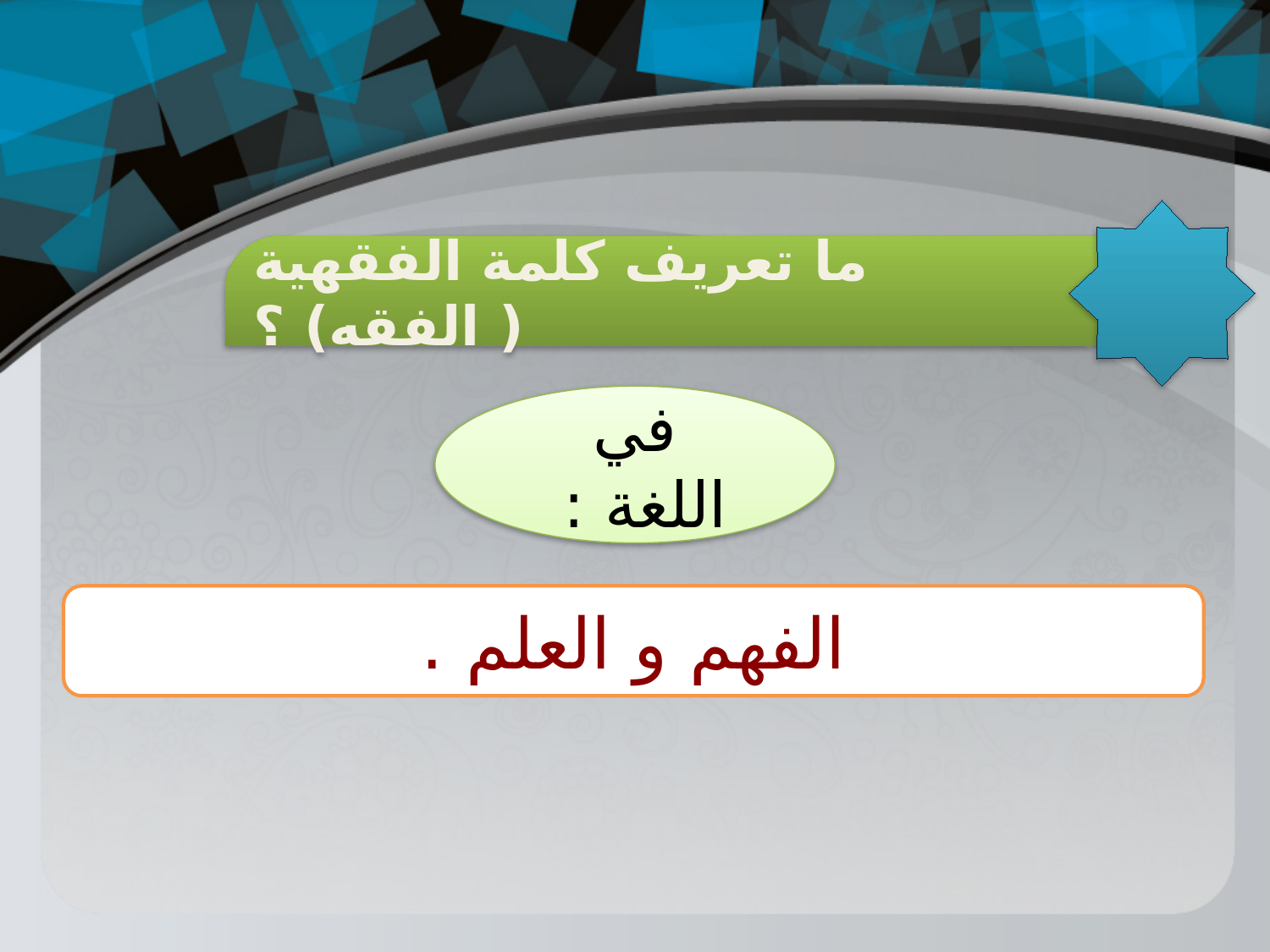

ما تعريف كلمة الفقهية ( الفقه) ؟
في اللغة :
الفهم و العلم .